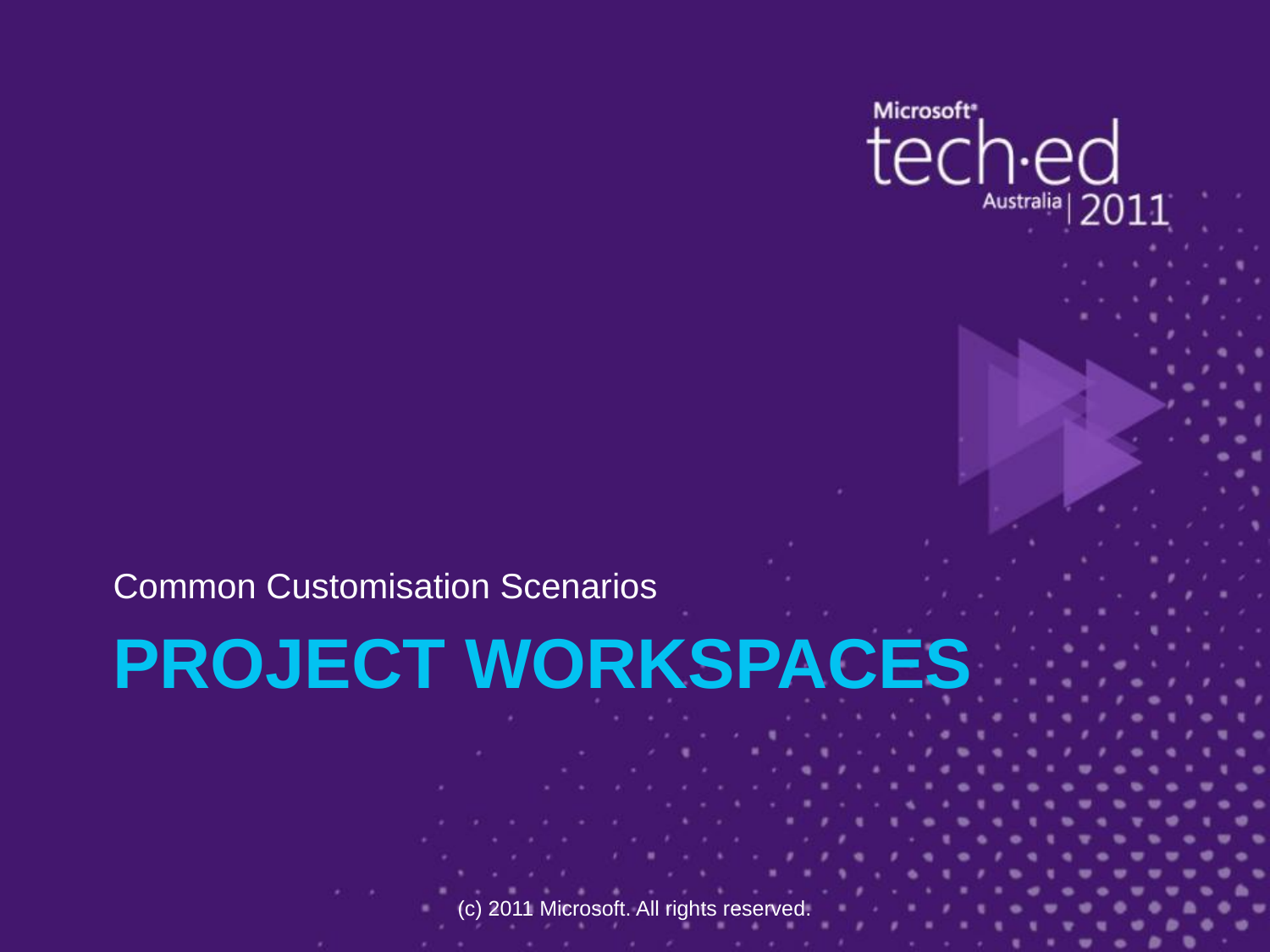

Common Customisation Scenarios
# Project Workspaces
(c) 2011 Microsoft. All rights reserved.